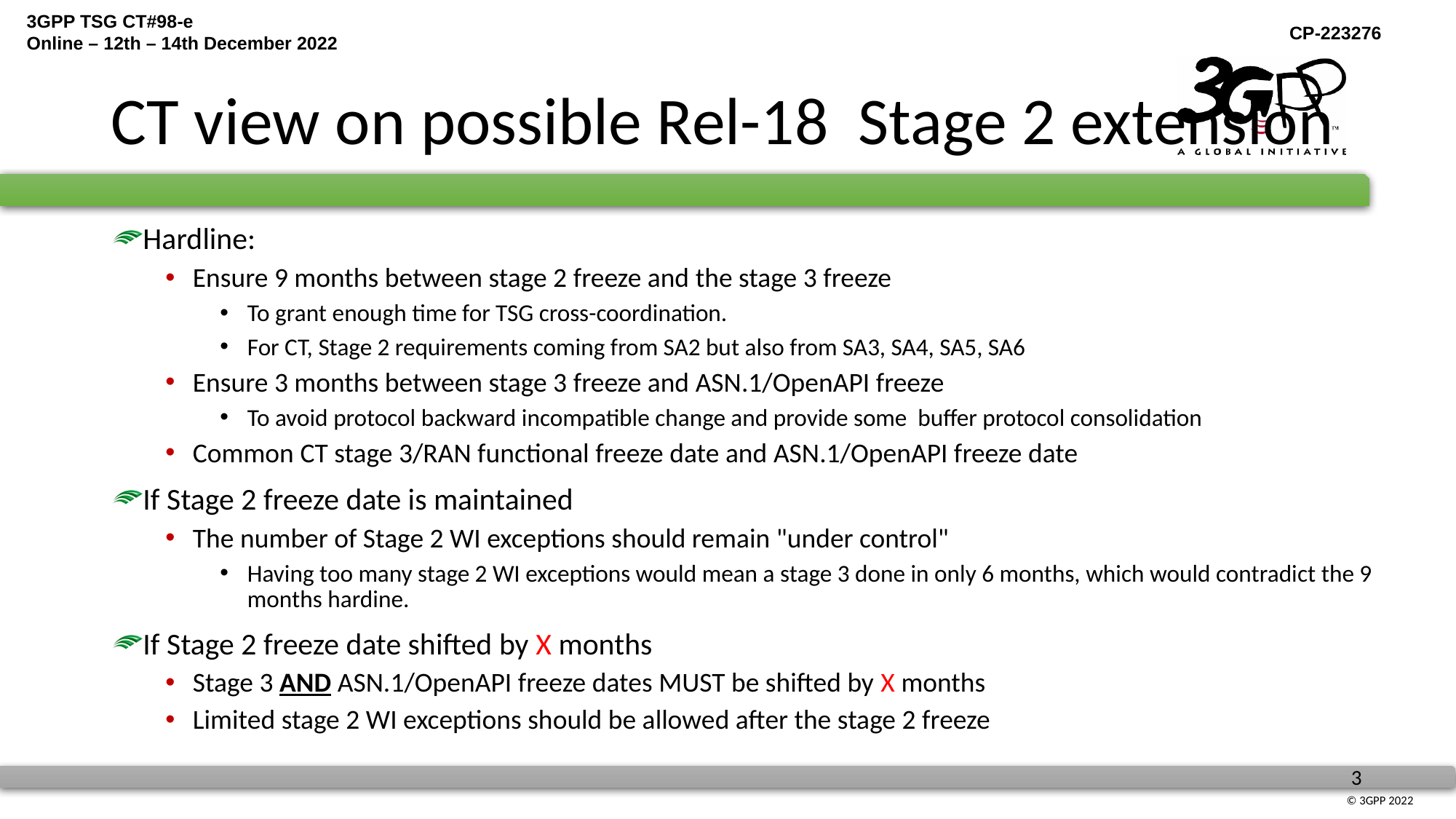

# CT view on possible Rel-18  Stage 2 extension
Hardline:
Ensure 9 months between stage 2 freeze and the stage 3 freeze
To grant enough time for TSG cross-coordination.
For CT, Stage 2 requirements coming from SA2 but also from SA3, SA4, SA5, SA6
Ensure 3 months between stage 3 freeze and ASN.1/OpenAPI freeze
To avoid protocol backward incompatible change and provide some  buffer protocol consolidation
Common CT stage 3/RAN functional freeze date and ASN.1/OpenAPI freeze date
If Stage 2 freeze date is maintained
The number of Stage 2 WI exceptions should remain "under control"
Having too many stage 2 WI exceptions would mean a stage 3 done in only 6 months, which would contradict the 9 months hardine.
If Stage 2 freeze date shifted by X months
Stage 3 AND ASN.1/OpenAPI freeze dates MUST be shifted by X months
Limited stage 2 WI exceptions should be allowed after the stage 2 freeze